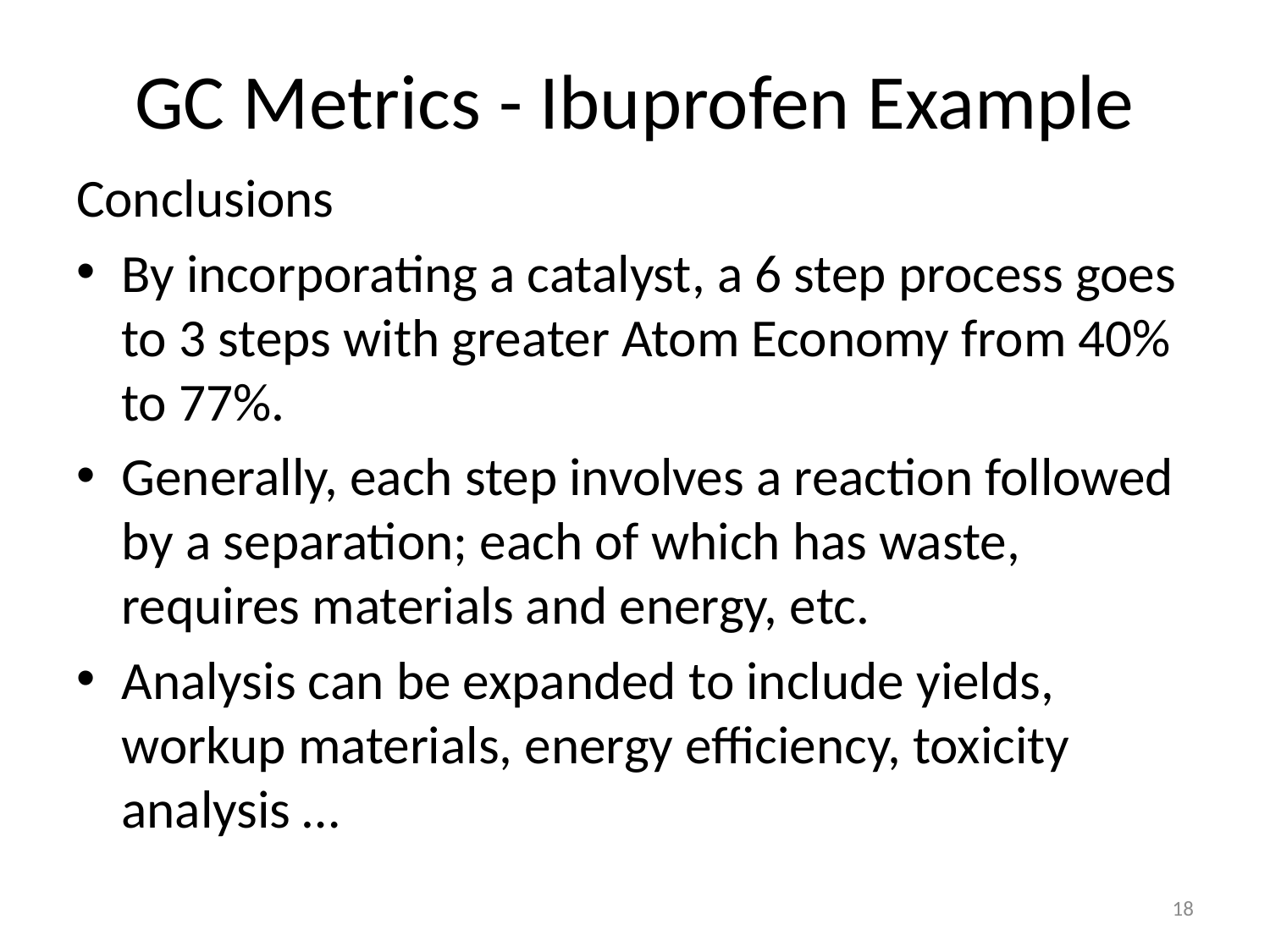

# GC Metrics - Ibuprofen Example
Conclusions
By incorporating a catalyst, a 6 step process goes to 3 steps with greater Atom Economy from 40% to 77%.
Generally, each step involves a reaction followed by a separation; each of which has waste, requires materials and energy, etc.
Analysis can be expanded to include yields, workup materials, energy efficiency, toxicity analysis …
18